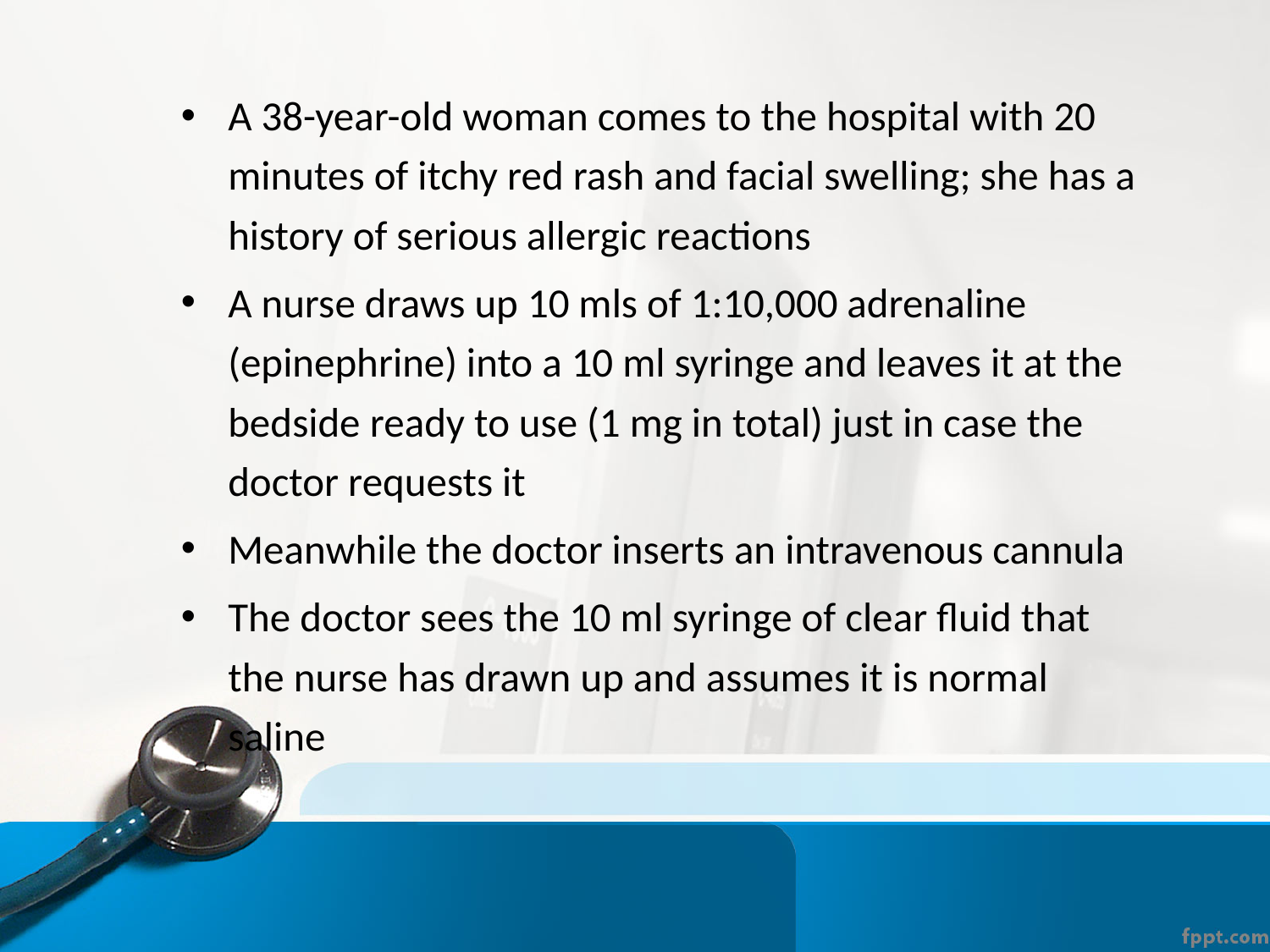

#
A 38-year-old woman comes to the hospital with 20 minutes of itchy red rash and facial swelling; she has a history of serious allergic reactions
A nurse draws up 10 mls of 1:10,000 adrenaline (epinephrine) into a 10 ml syringe and leaves it at the bedside ready to use (1 mg in total) just in case the doctor requests it
Meanwhile the doctor inserts an intravenous cannula
The doctor sees the 10 ml syringe of clear fluid that the nurse has drawn up and assumes it is normal saline